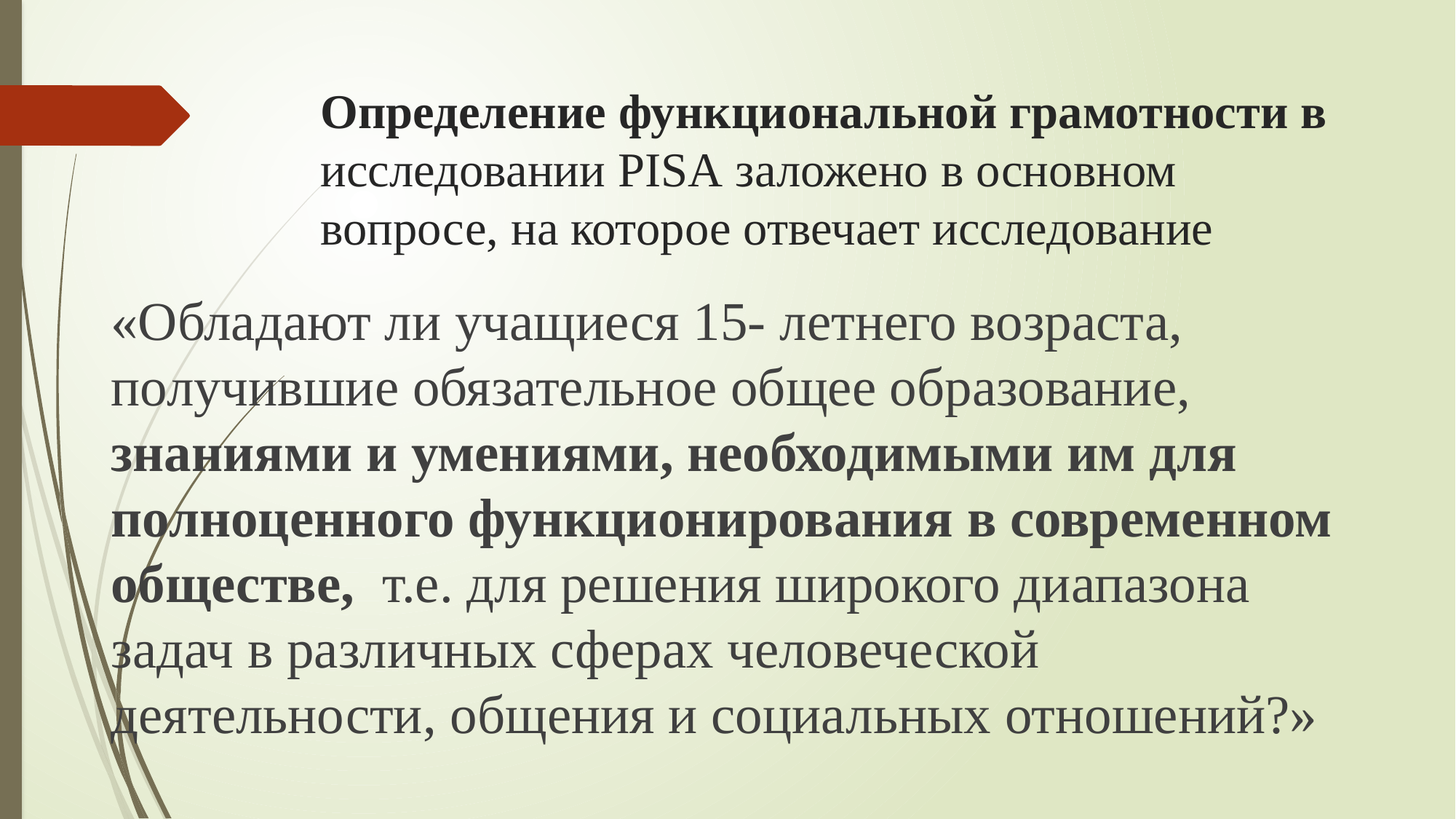

# Определение функциональной грамотности в исследовании PISA заложено в основном вопросе, на которое отвечает исследование
«Обладают ли учащиеся 15- летнего возраста, получившие обязательное общее образование, знаниями и умениями, необходимыми им для полноценного функционирования в современном обществе,  т.е. для решения широкого диапазона задач в различных сферах человеческой деятельности, общения и социальных отношений?»